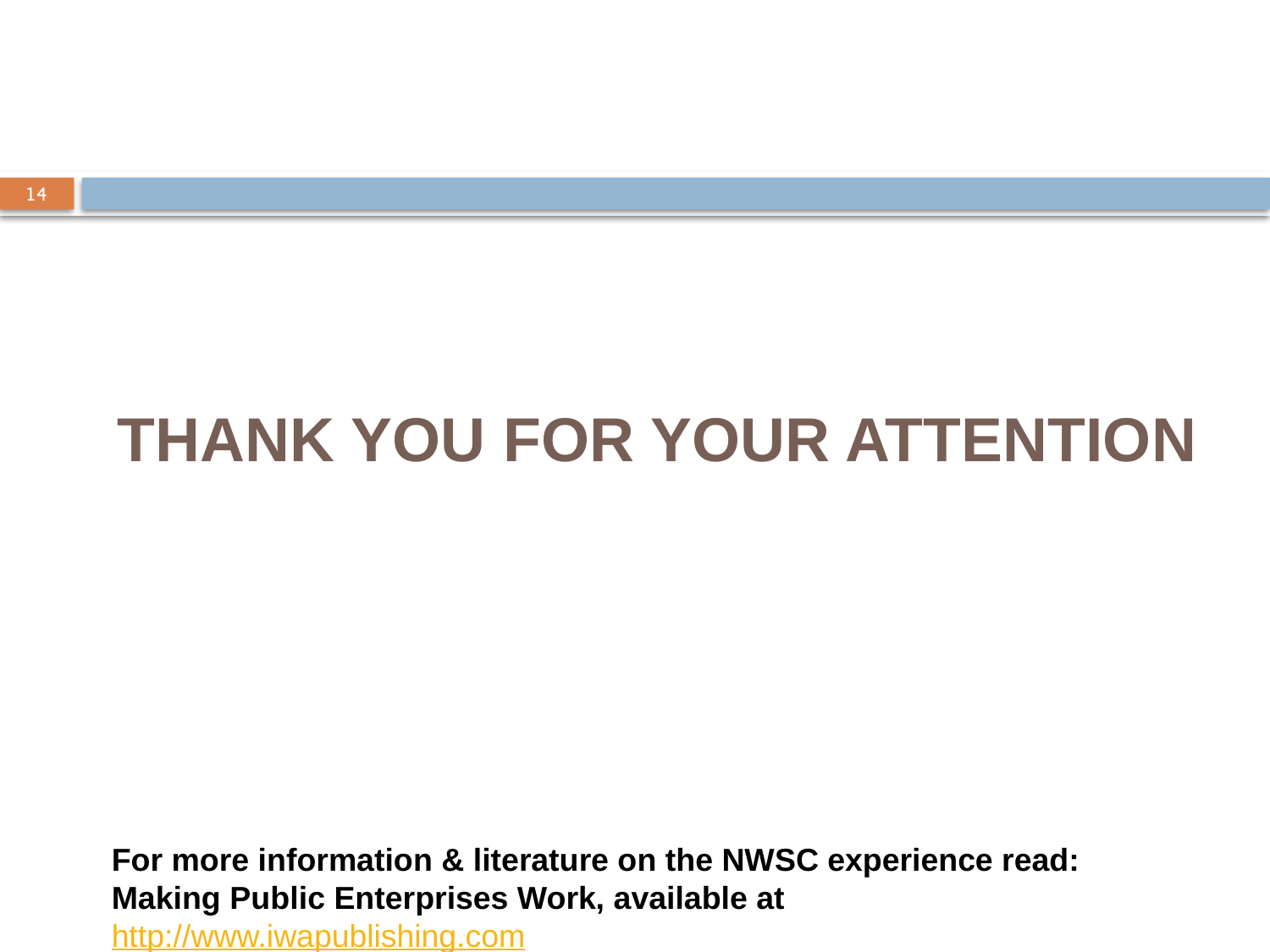

14
# THANK YOU FOR YOUR ATTENTION
For more information & literature on the NWSC experience read: Making Public Enterprises Work, available at  http://www.iwapublishing.com